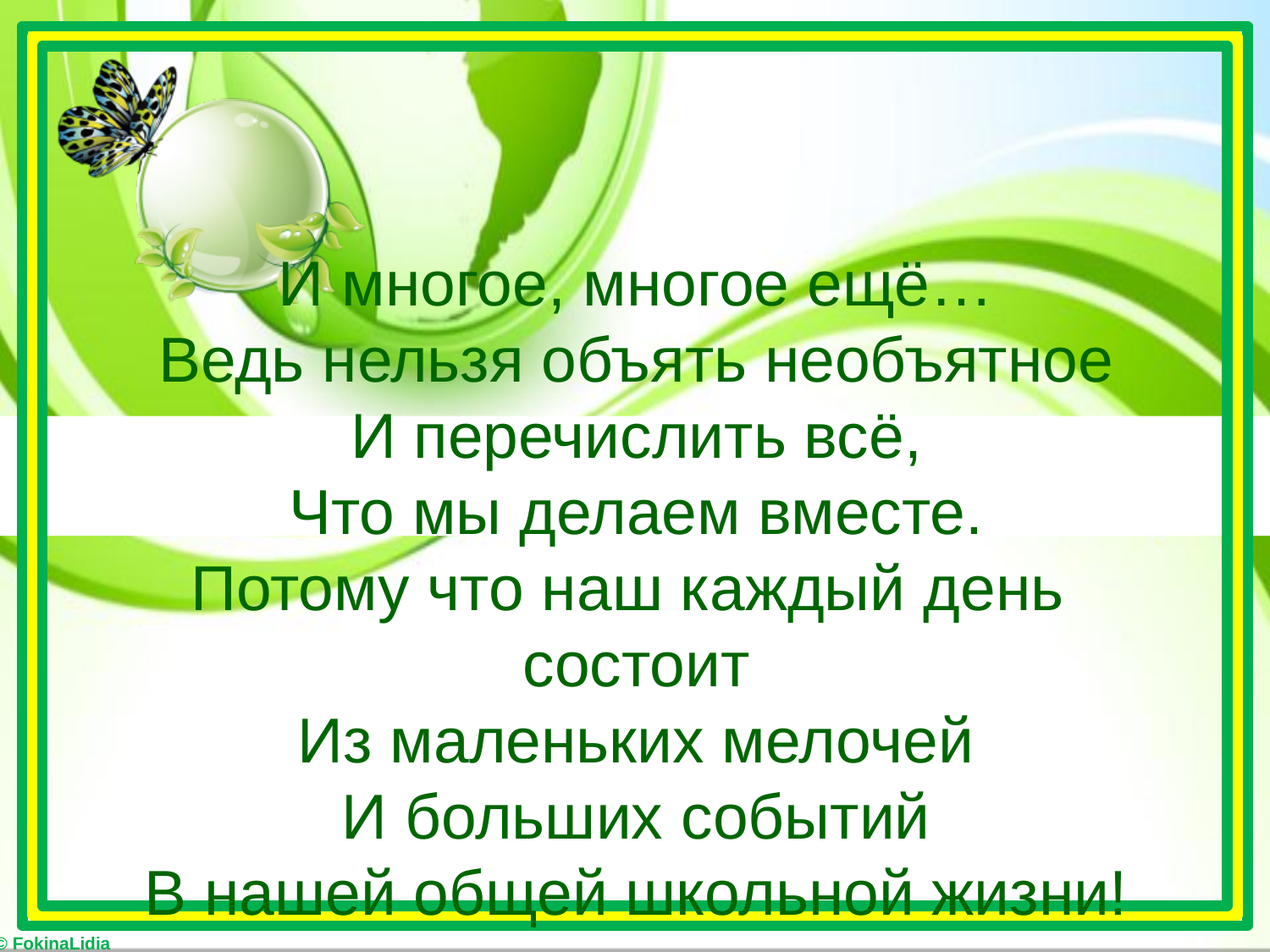

# И многое, многое ещё… Ведь нельзя объять необъятное И перечислить всё, Что мы делаем вместе. Потому что наш каждый день  состоит Из маленьких мелочей И больших событий В нашей общей школьной жизни!